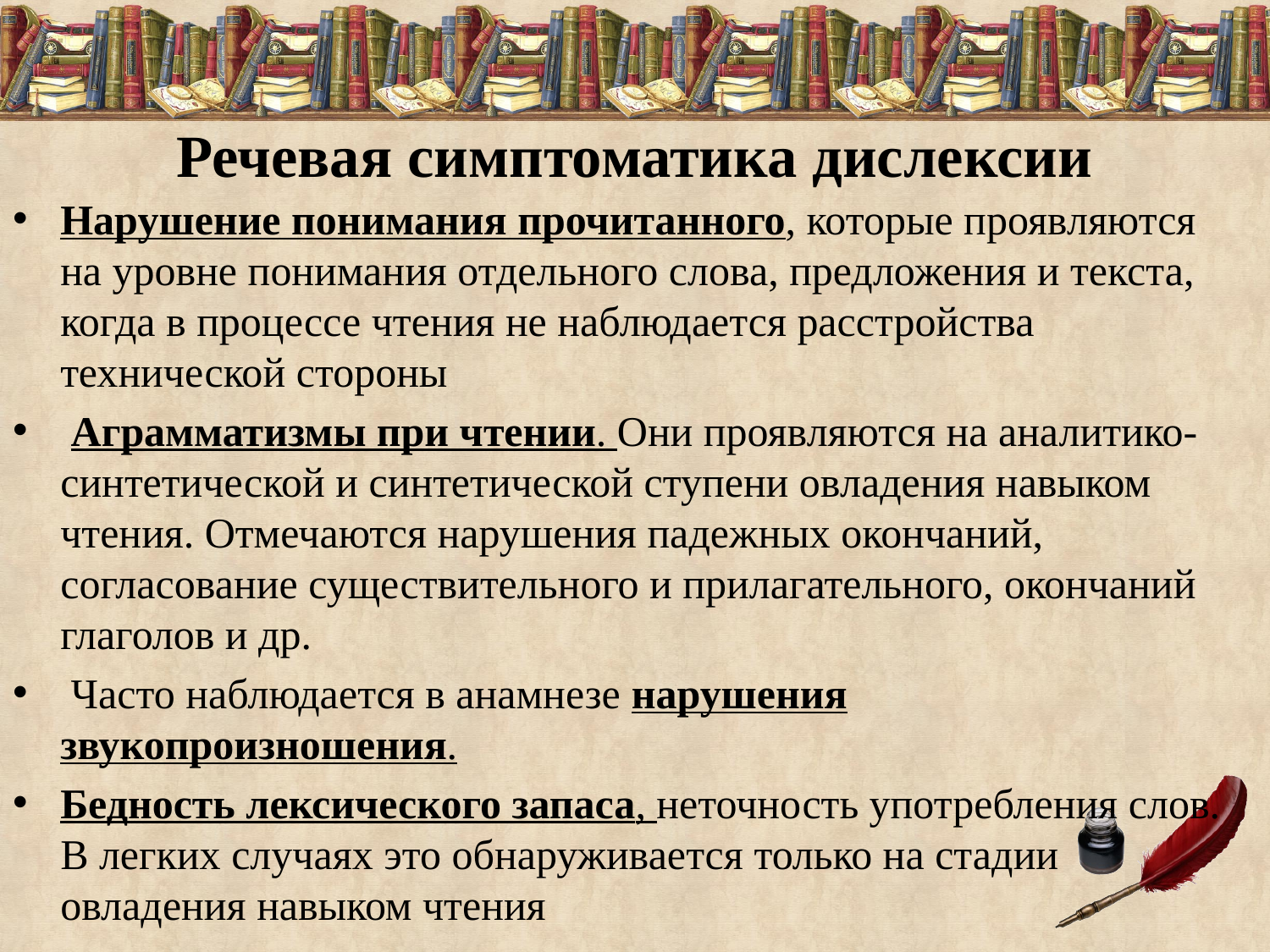

# Речевая симптоматика дислексии
Нарушение понимания прочитанного, которые проявляются на уровне понимания отдельного слова, предложения и текста, когда в процессе чтения не наблюдается расстройства технической стороны
 Аграмматизмы при чтении. Они проявляются на аналитико-синтетической и синтетической ступени овладения навыком чтения. Отмечаются нарушения падежных окончаний, согласование существительного и прилагательного, окончаний глаголов и др.
 Часто наблюдается в анамнезе нарушения звукопроизношения.
Бедность лексического запаса, неточность употребления слов. В легких случаях это обнаруживается только на стадии овладения навыком чтения